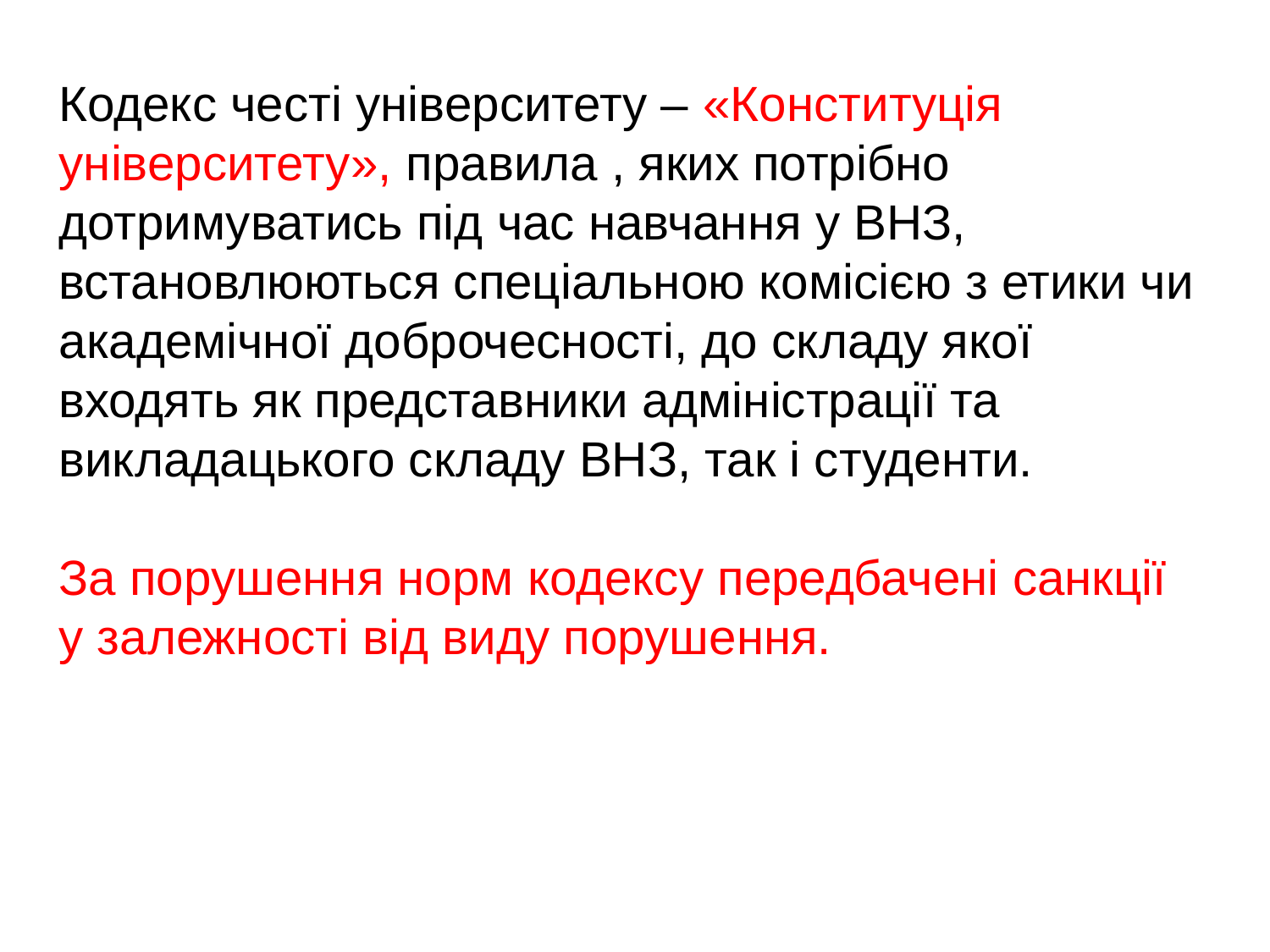

Кодекс честі університету – «Конституція університету», правила , яких потрібно дотримуватись під час навчання у ВНЗ, встановлюються спеціальною комісією з етики чи академічної доброчесності, до складу якої входять як представники адміністрації та викладацького складу ВНЗ, так і студенти.

За порушення норм кодексу передбачені санкції у залежності від виду порушення.